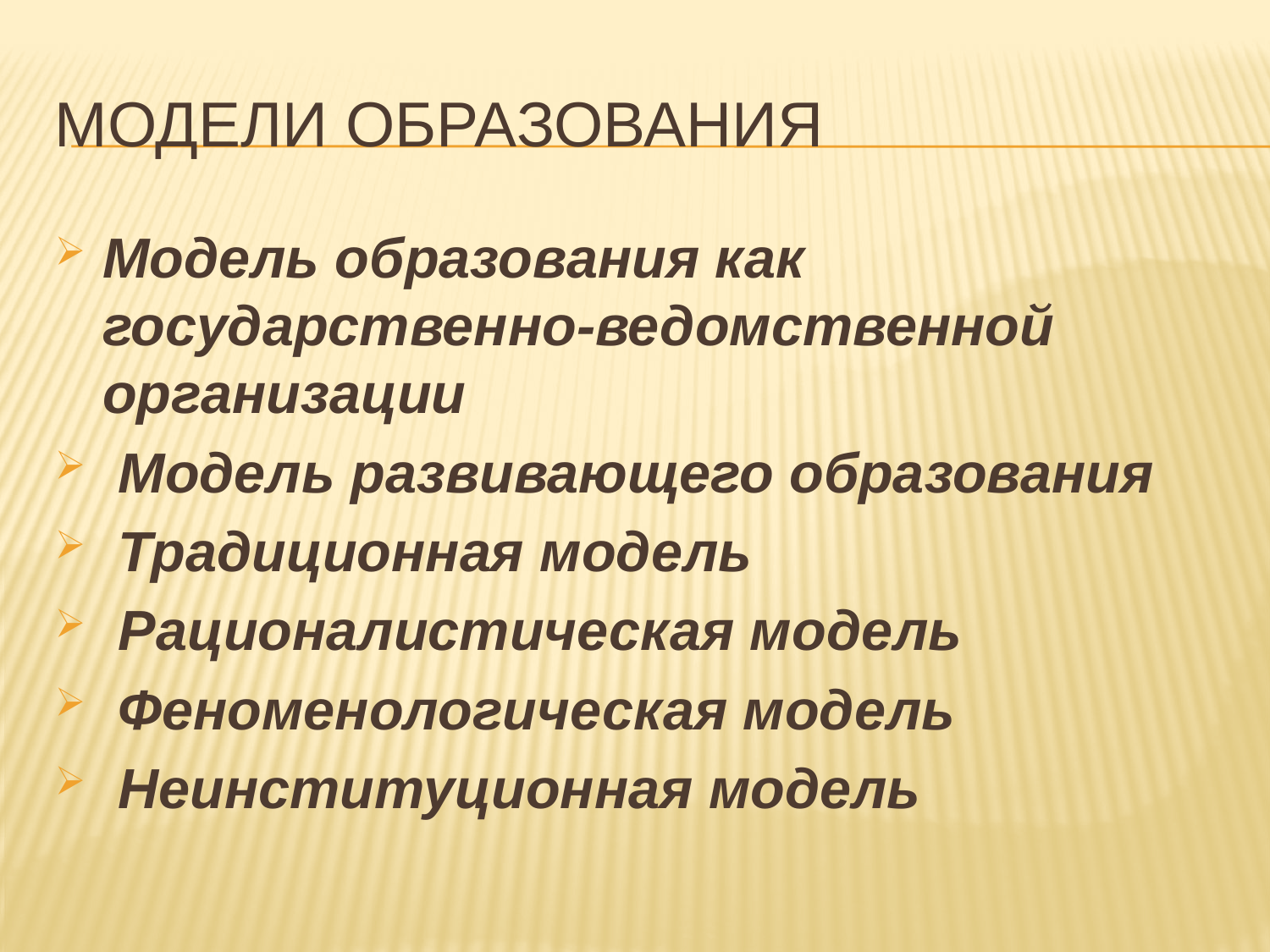

# Модели образования
Модель образования как государственно-ведомственной организации
 Модель развивающего образования
 Традиционная модель
 Рационалистическая модель
 Феноменологическая модель
 Неинституционная модель